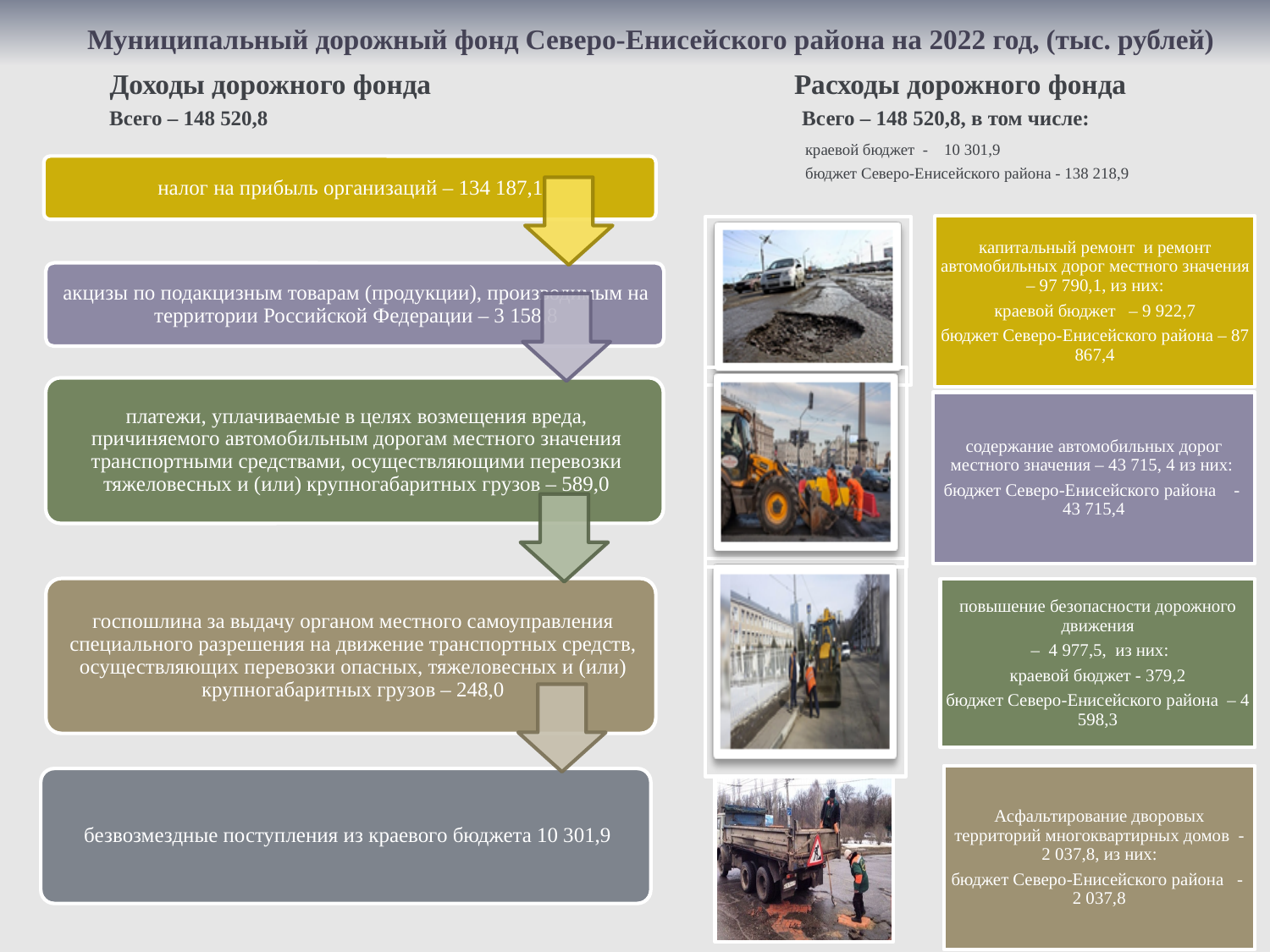

# Муниципальный дорожный фонд Северо-Енисейского района на 2022 год, (тыс. рублей)
    Доходы дорожного фонда                                                    Расходы дорожного фонда
      Всего – 148 520,8                                                                                                     Всего – 148 520,8, в том числе:
					                       краевой бюджет  -    10 301,9
					                       бюджет Северо-Енисейского района - 138 218,9

,  в том числе:

налог на прибыль организаций – 134 187,1
акцизы по подакцизным товарам (продукции), производимым на территории Российской Федерации – 3 158,8
платежи, уплачиваемые в целях возмещения вреда, причиняемого автомобильным дорогам местного значения транспортными средствами, осуществляющими перевозки тяжеловесных и (или) крупногабаритных грузов – 589,0
госпошлина за выдачу органом местного самоуправления специального разрешения на движение транспортных средств, осуществляющих перевозки опасных, тяжеловесных и (или) крупногабаритных грузов – 248,0
безвозмездные поступления из краевого бюджета 10 301,9

капитальный ремонт  и ремонт автомобильных дорог местного значения – 97 790,1, из них:
краевой бюджет   – 9 922,7
бюджет Северо-Енисейского района – 87 867,4
содержание автомобильных дорог местного значения – 43 715, 4 из них:
бюджет Северо-Енисейского района    -  43 715,4
повышение безопасности дорожного движения
 –  4 977,5,  из них:
краевой бюджет - 379,2
бюджет Северо-Енисейского района  – 4 598,3
Асфальтирование дворовых территорий многоквартирных домов  - 2 037,8, из них:
бюджет Северо-Енисейского района   -  2 037,8